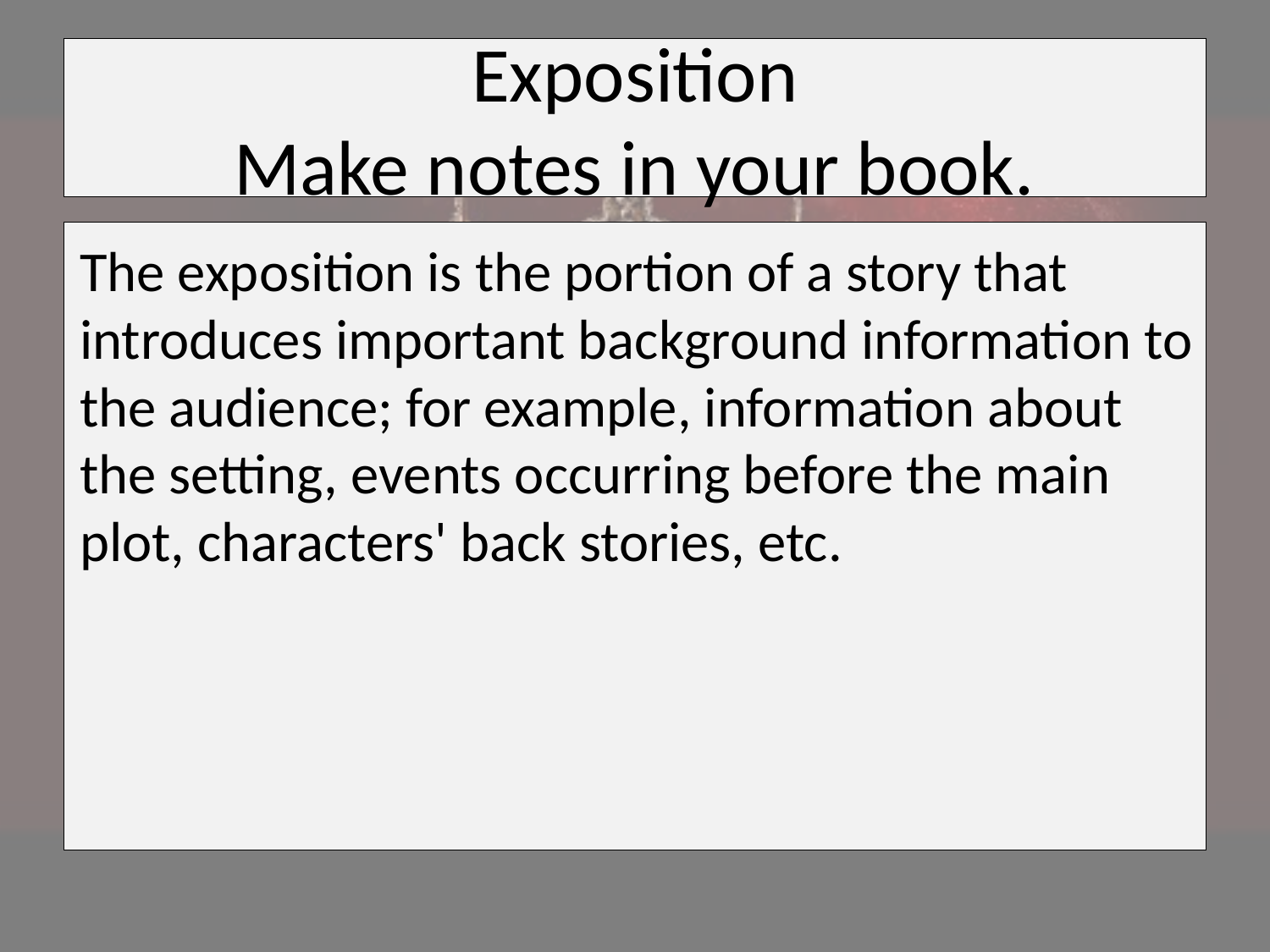

# Exposition Make notes in your book.
The exposition is the portion of a story that introduces important background information to the audience; for example, information about the setting, events occurring before the main plot, characters' back stories, etc.